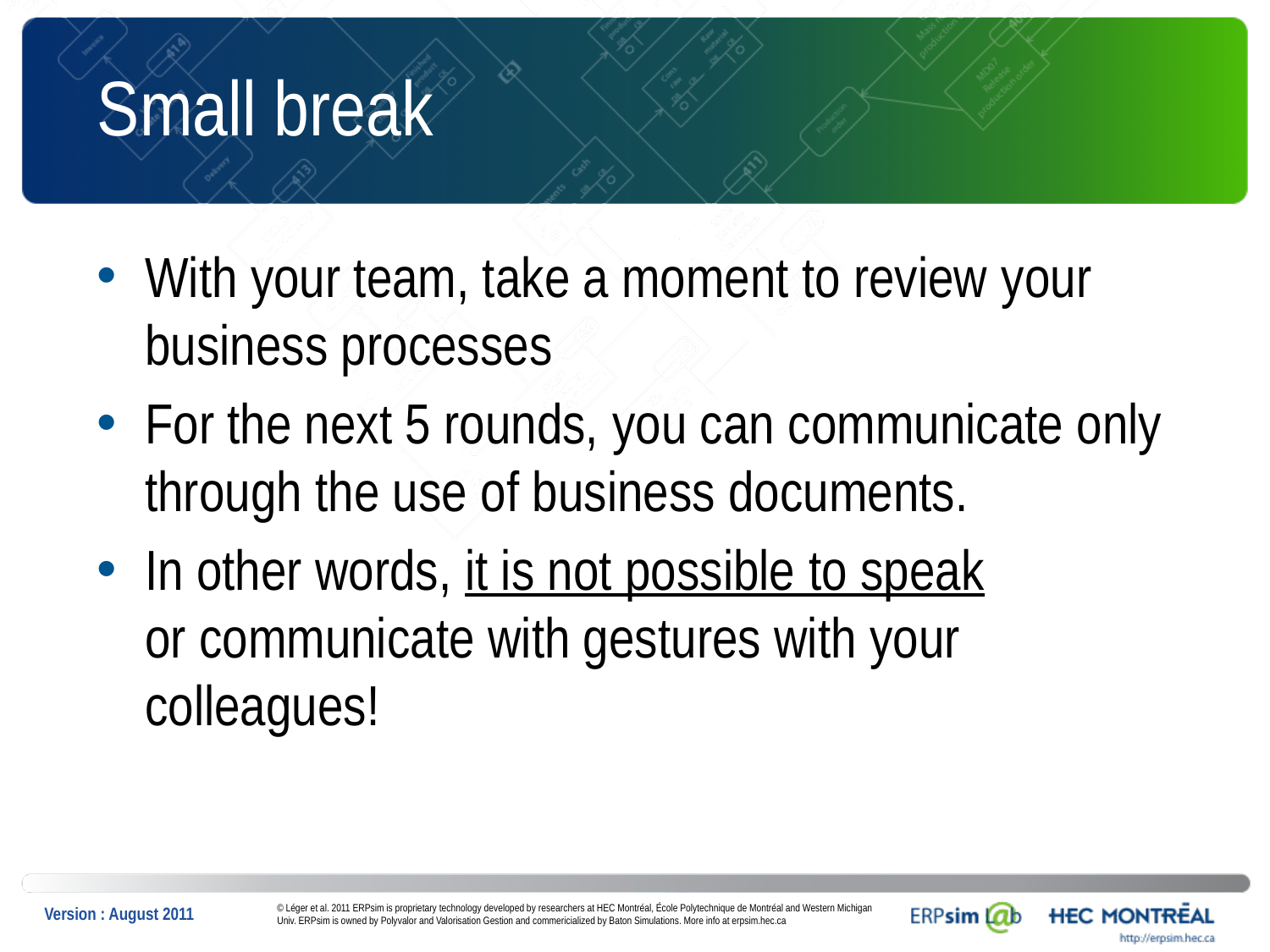

# Small break
With your team, take a moment to review your business processes
For the next 5 rounds, you can communicate only through the use of business documents.
In other words, it is not possible to speak or communicate with gestures with your colleagues!